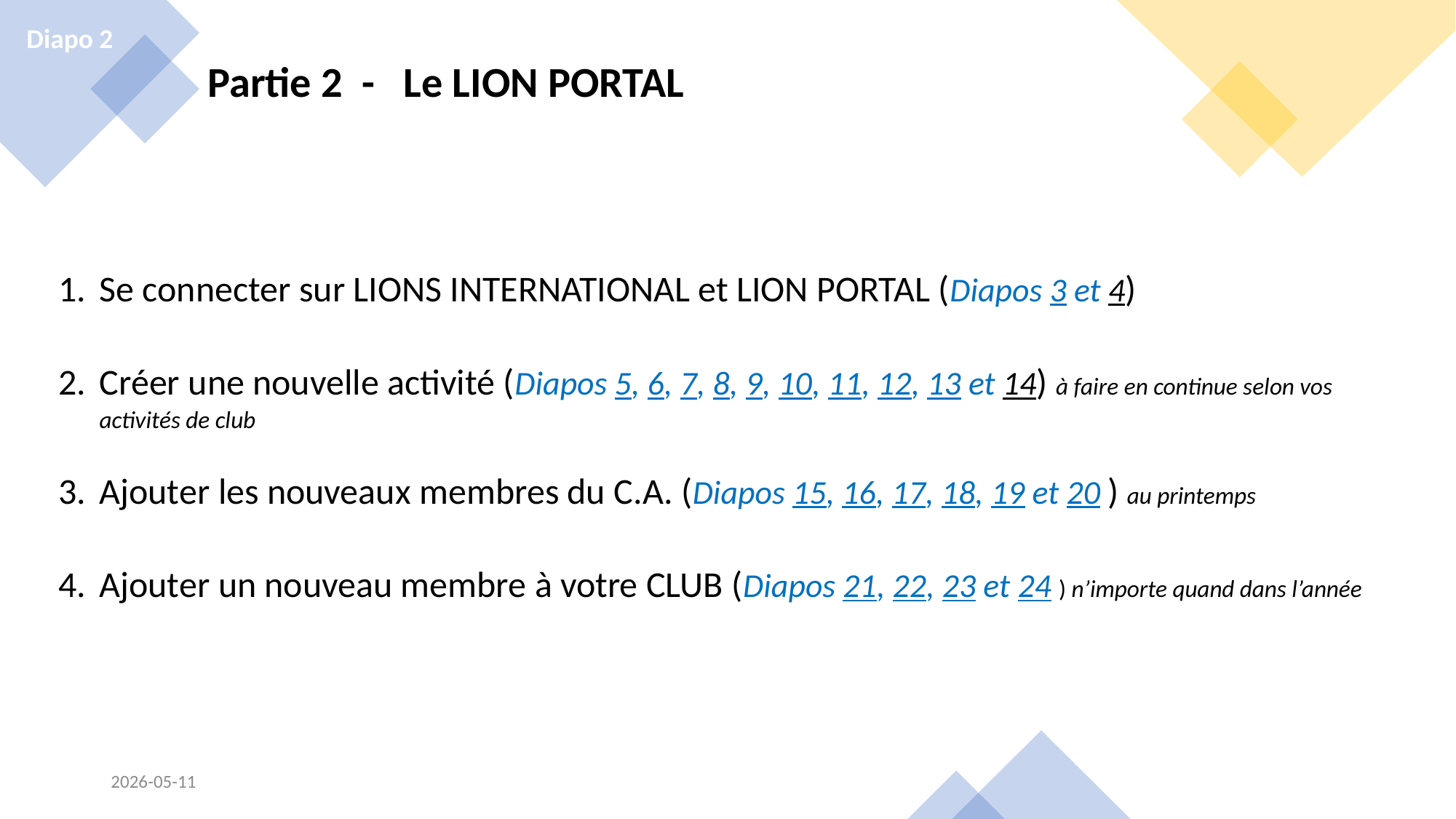

Diapo 2
Partie 2  -   Le LION PORTAL

Se connecter sur LIONS INTERNATIONAL et LION PORTAL (Diapos 3 et 4)

Créer une nouvelle activité (Diapos 5, 6, 7, 8, 9, 10, 11, 12, 13 et 14) à faire en continue selon vos activités de club
Ajouter les nouveaux membres du C.A. (Diapos 15, 16, 17, 18, 19 et 20 ) au printemps
Ajouter un nouveau membre à votre CLUB (Diapos 21, 22, 23 et 24 ) n’importe quand dans l’année

2026-05-11
Le LION PORTAL
2